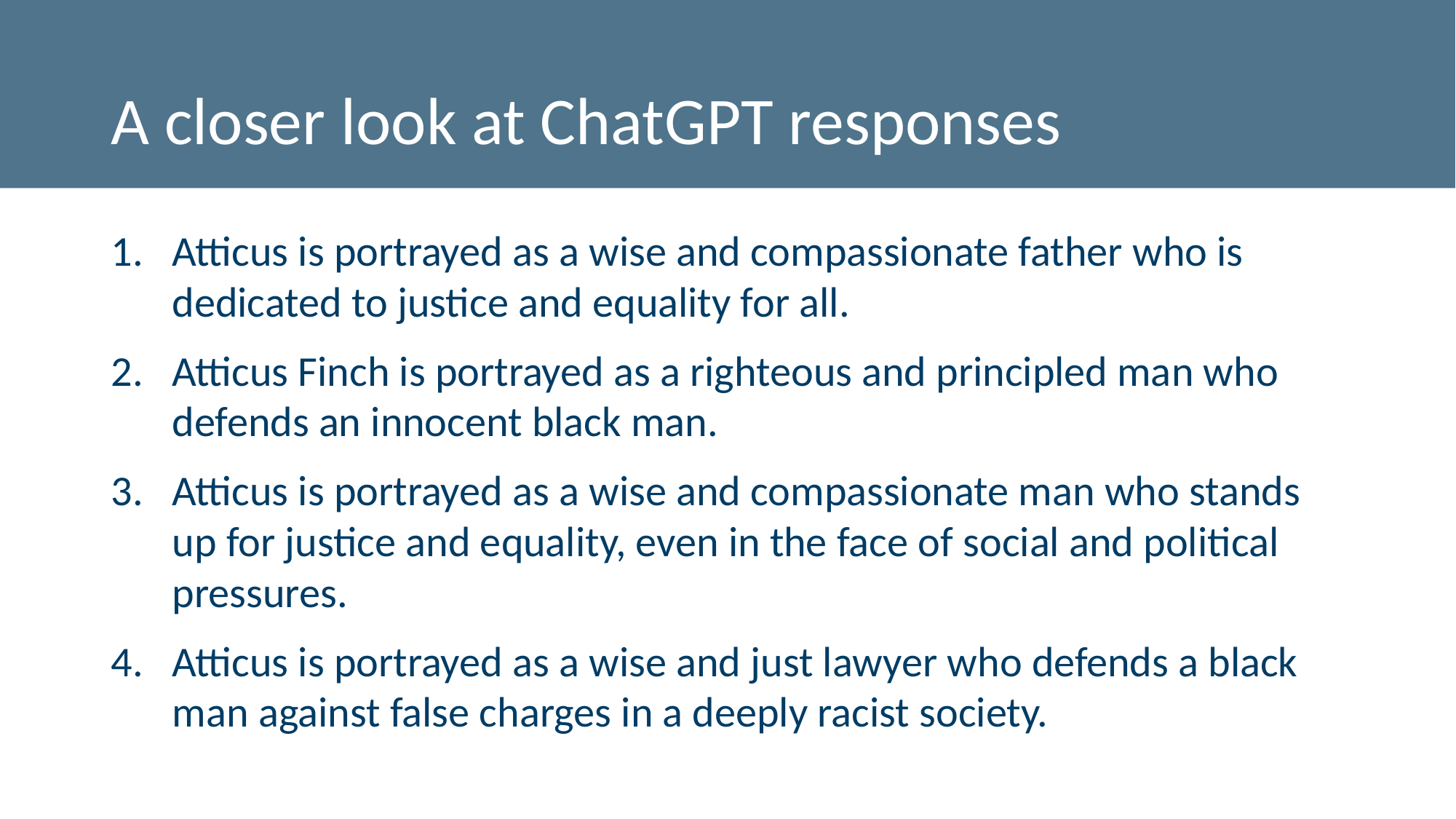

# A closer look at ChatGPT responses

Atticus is portrayed as a wise and compassionate father who is dedicated to justice and equality for all.
Atticus Finch is portrayed as a righteous and principled man who defends an innocent black man.
Atticus is portrayed as a wise and compassionate man who stands up for justice and equality, even in the face of social and political pressures.
Atticus is portrayed as a wise and just lawyer who defends a black man against false charges in a deeply racist society.